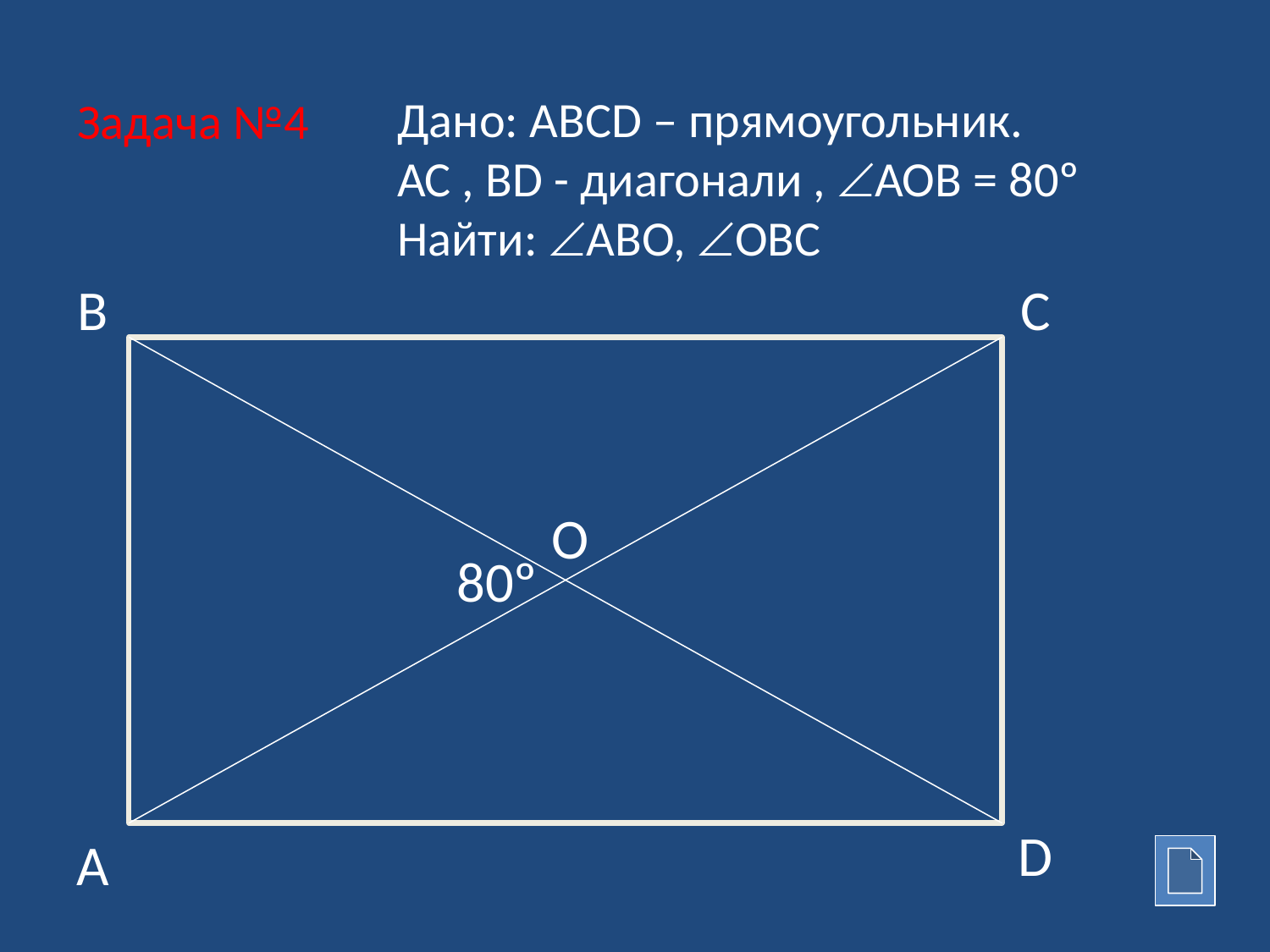

Дано: ABCD – прямоугольник.
АС , ВD - диагонали , ∠АОВ = 80º Найти: ∠АВО, ∠ОВС
Задача №4
B
C

O
80º
D
A